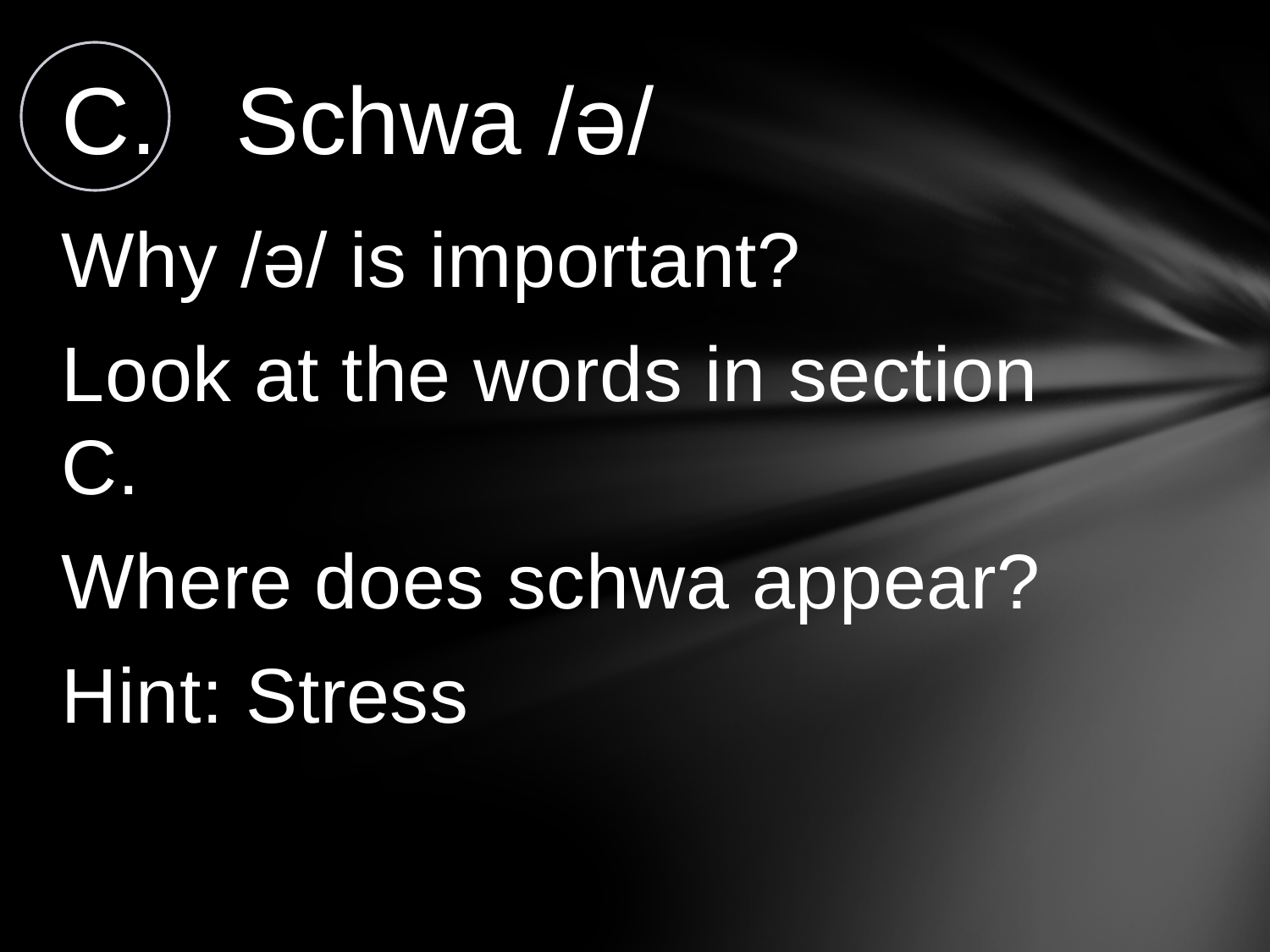

# C.   Schwa /ə/

Why /ə/ is important?
Look at the words in section C.
Where does schwa appear?
Hint: Stress